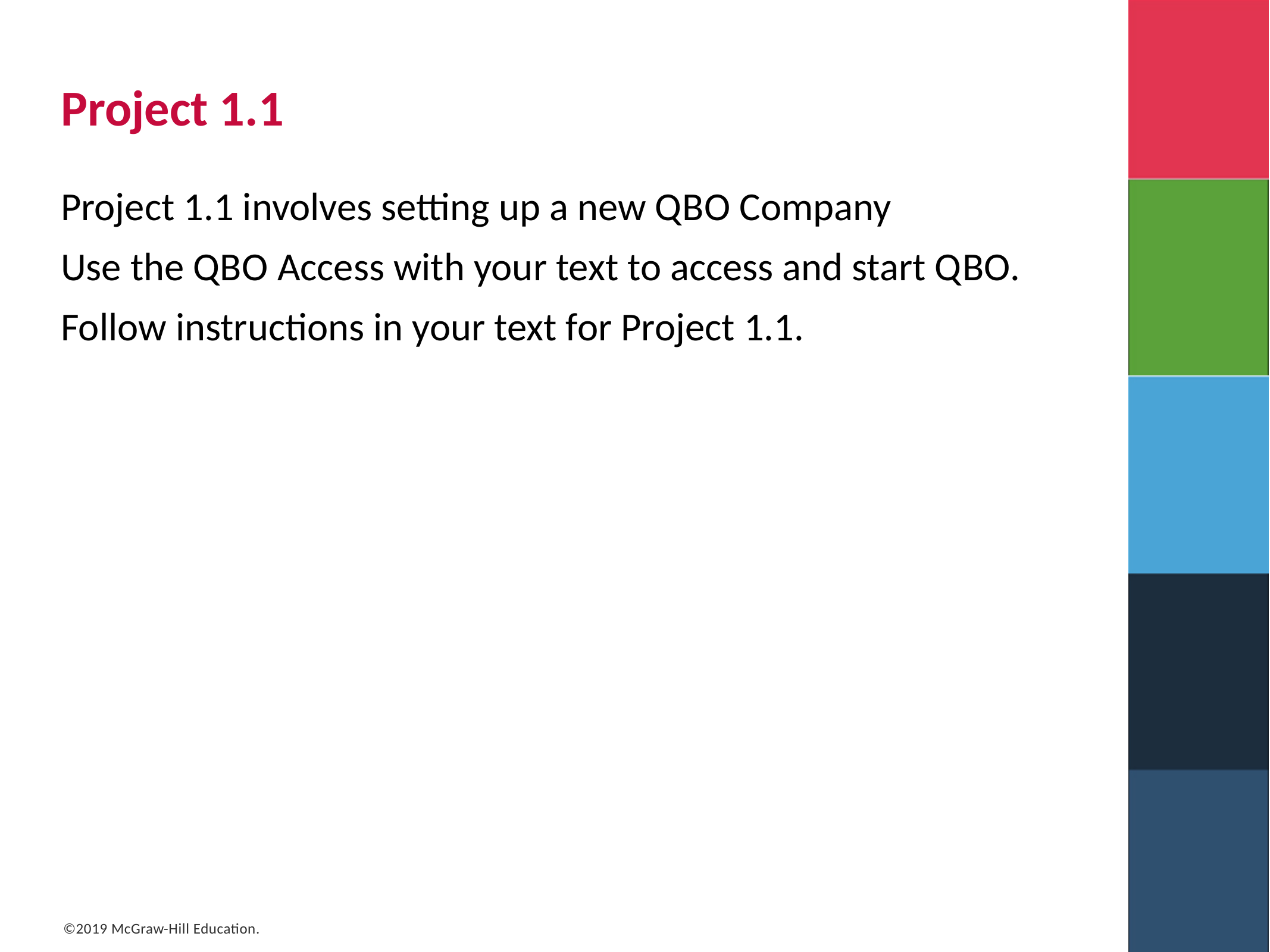

# Project 1.1
Project 1.1 involves setting up a new Q B O Company
Use the Q B O Access with your text to access and start Q B O.
Follow instructions in your text for Project 1.1.